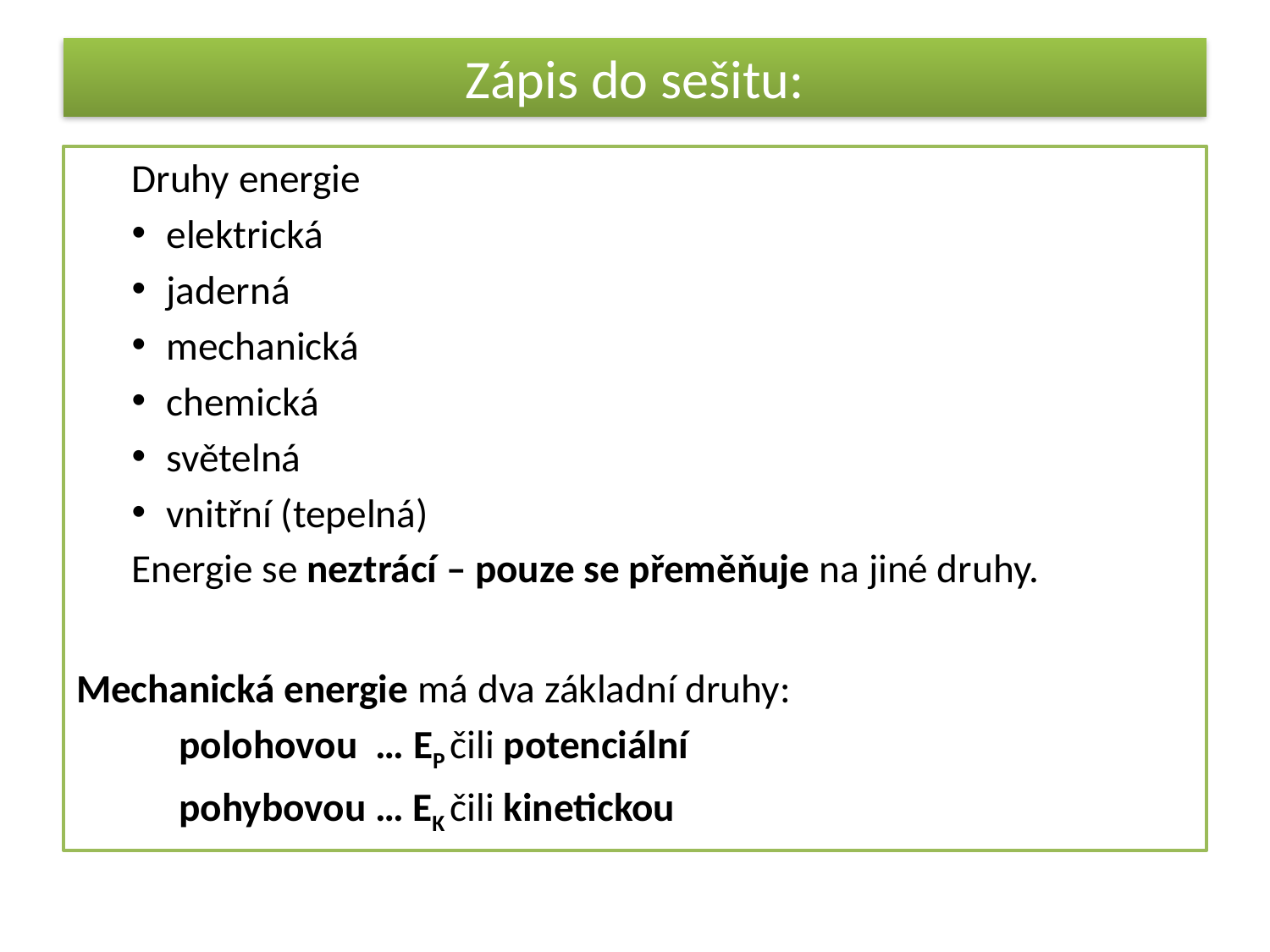

# Zápis do sešitu:
Druhy energie
elektrická
jaderná
mechanická
chemická
světelná
vnitřní (tepelná)
Energie se neztrácí – pouze se přeměňuje na jiné druhy.

Mechanická energie má dva základní druhy:
	polohovou  … EP čili potenciální
	pohybovou … EK čili kinetickou